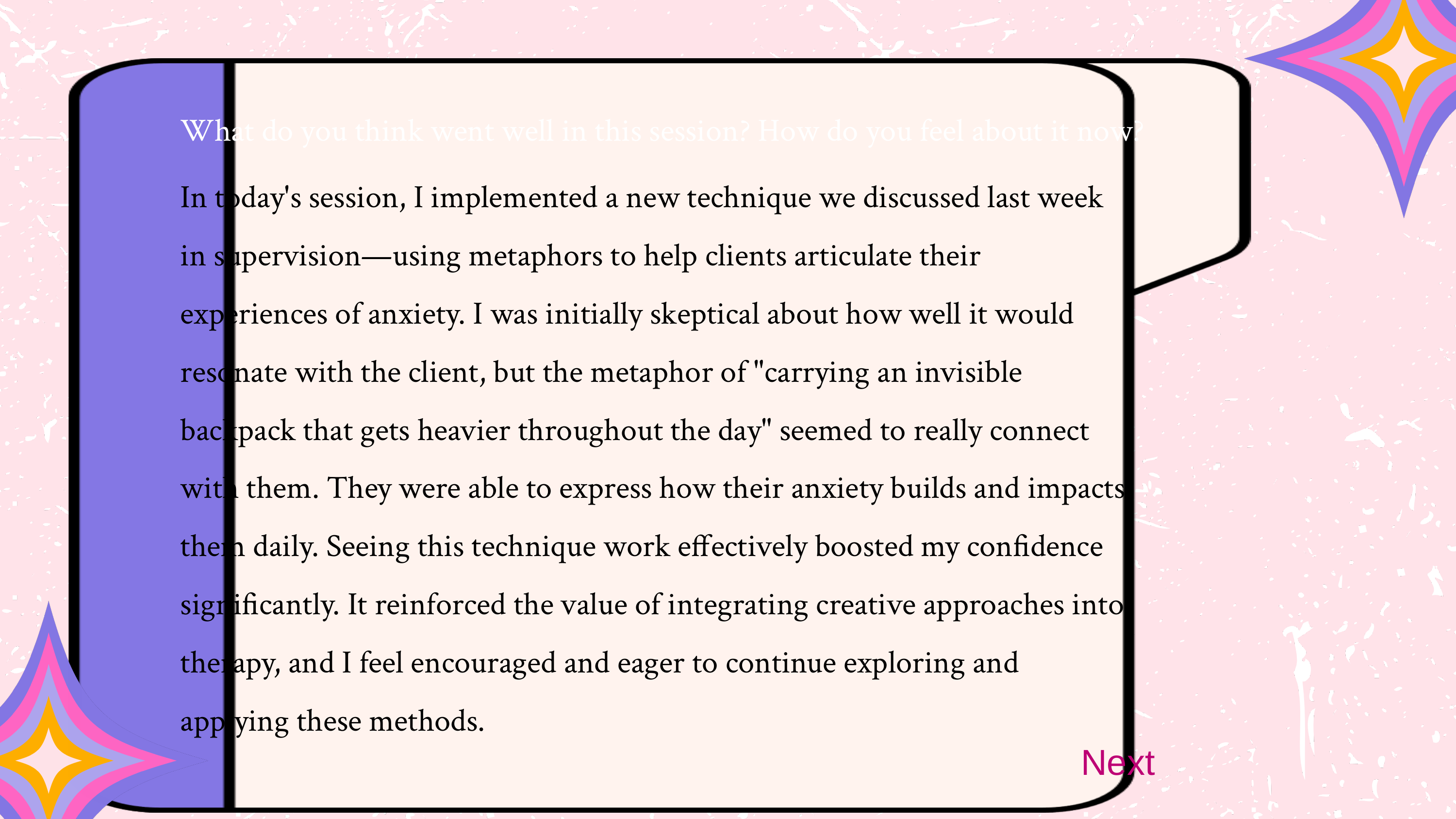

What do you think went well in this session? How do you feel about it now?
In today's session, I implemented a new technique we discussed last week in supervision—using metaphors to help clients articulate their experiences of anxiety. I was initially skeptical about how well it would resonate with the client, but the metaphor of "carrying an invisible backpack that gets heavier throughout the day" seemed to really connect with them. They were able to express how their anxiety builds and impacts them daily. Seeing this technique work effectively boosted my confidence significantly. It reinforced the value of integrating creative approaches into therapy, and I feel encouraged and eager to continue exploring and applying these methods.

Next